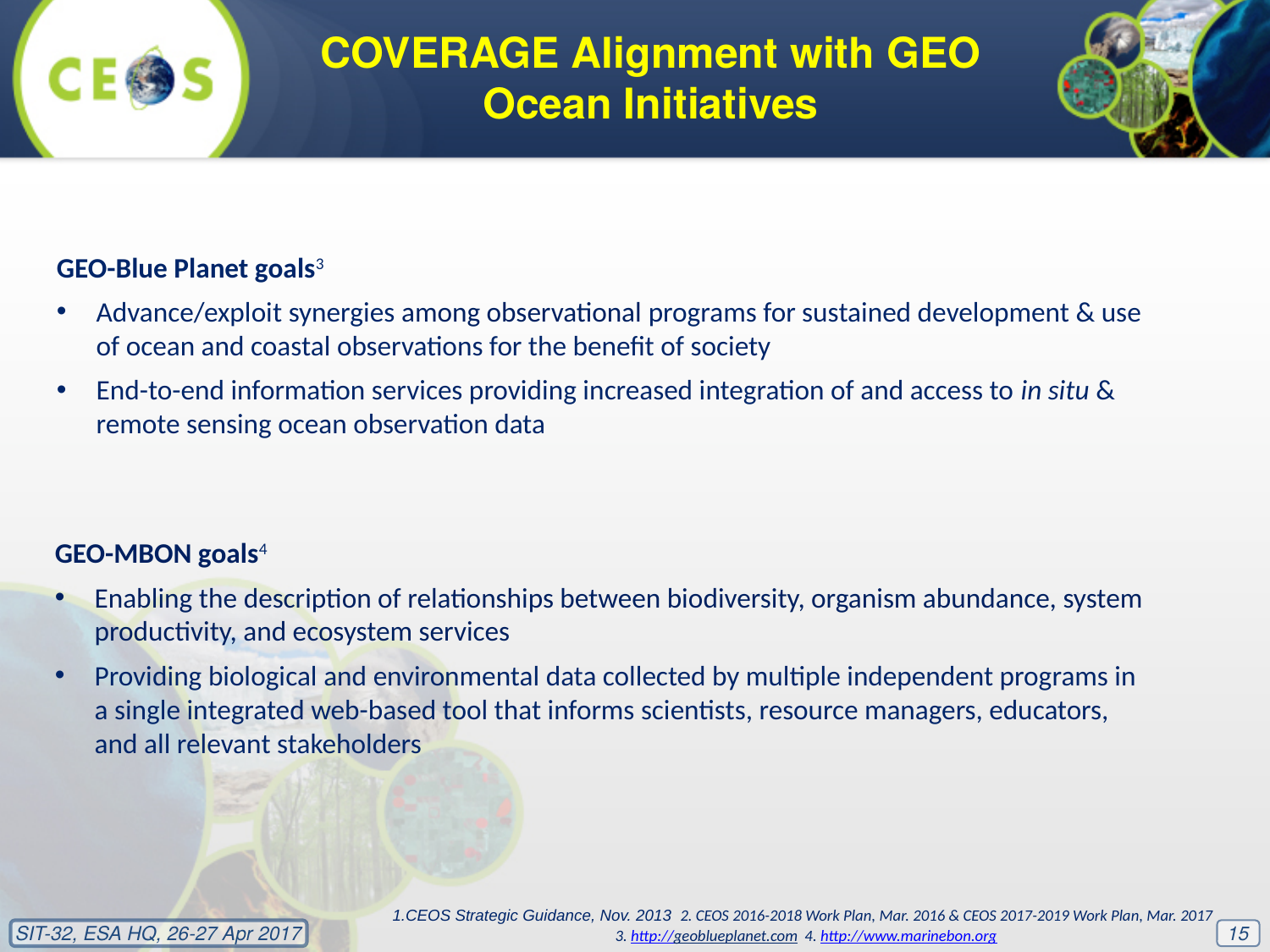

COVERAGE Alignment with GEO Ocean Initiatives
GEO-Blue Planet goals3
Advance/exploit synergies among observational programs for sustained development & use of ocean and coastal observations for the benefit of society
End-to-end information services providing increased integration of and access to in situ & remote sensing ocean observation data
GEO-MBON goals4
Enabling the description of relationships between biodiversity, organism abundance, system productivity, and ecosystem services
Providing biological and environmental data collected by multiple independent programs in a single integrated web-based tool that informs scientists, resource managers, educators, and all relevant stakeholders
1.CEOS Strategic Guidance, Nov. 2013  2. CEOS 2016-2018 Work Plan, Mar. 2016 & CEOS 2017-2019 Work Plan, Mar. 2017
 3. http://geoblueplanet.com  4. http://www.marinebon.org
15